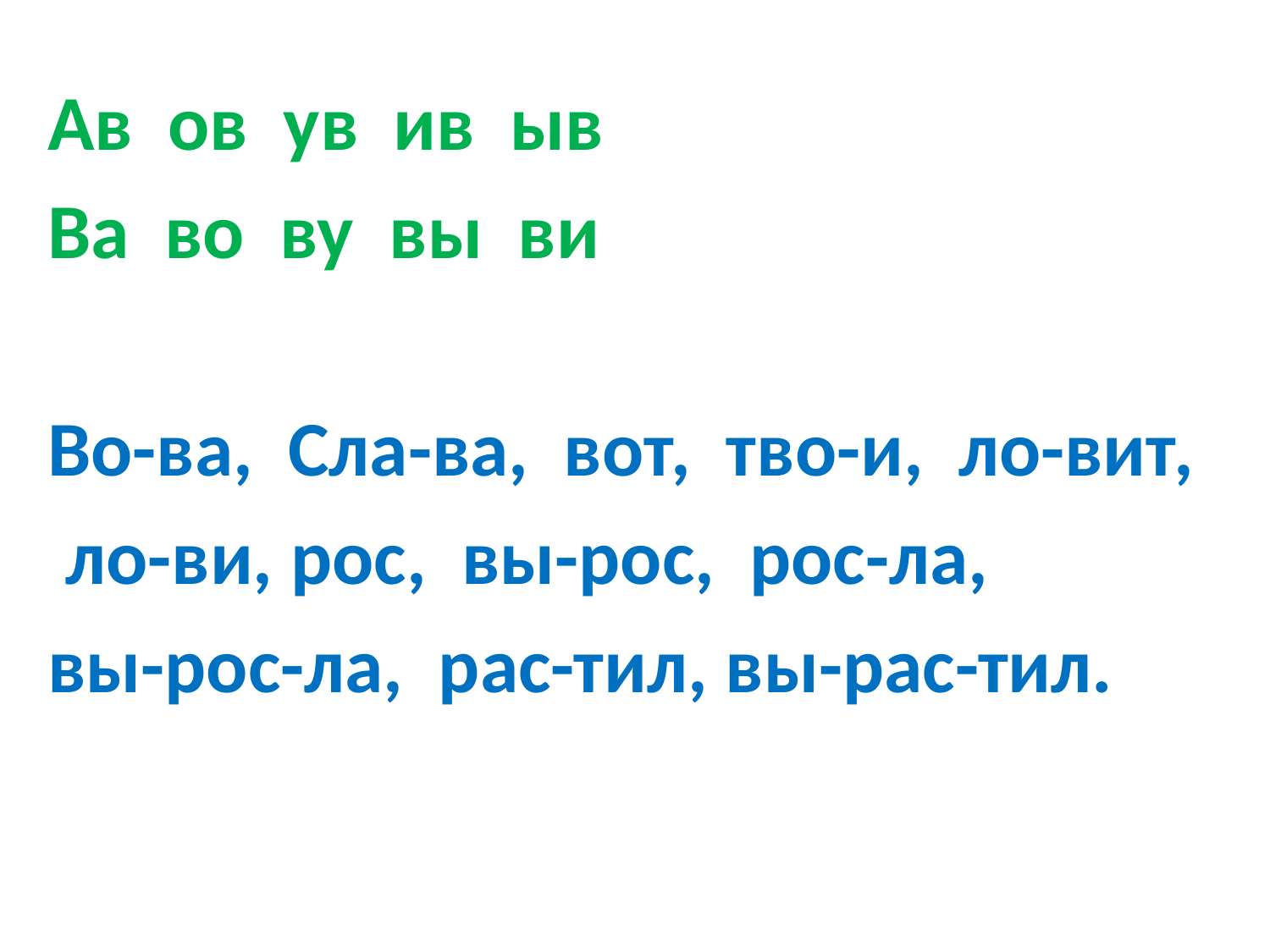

#
Ав  ов  ув  ив  ыв
Ва  во  ву  вы  ви

Во-ва,  Сла-ва,  вот,  тво-и,  ло-вит,
 ло-ви, рос,  вы-рос,  рос-ла,
вы-рос-ла,  рас-тил, вы-рас-тил.